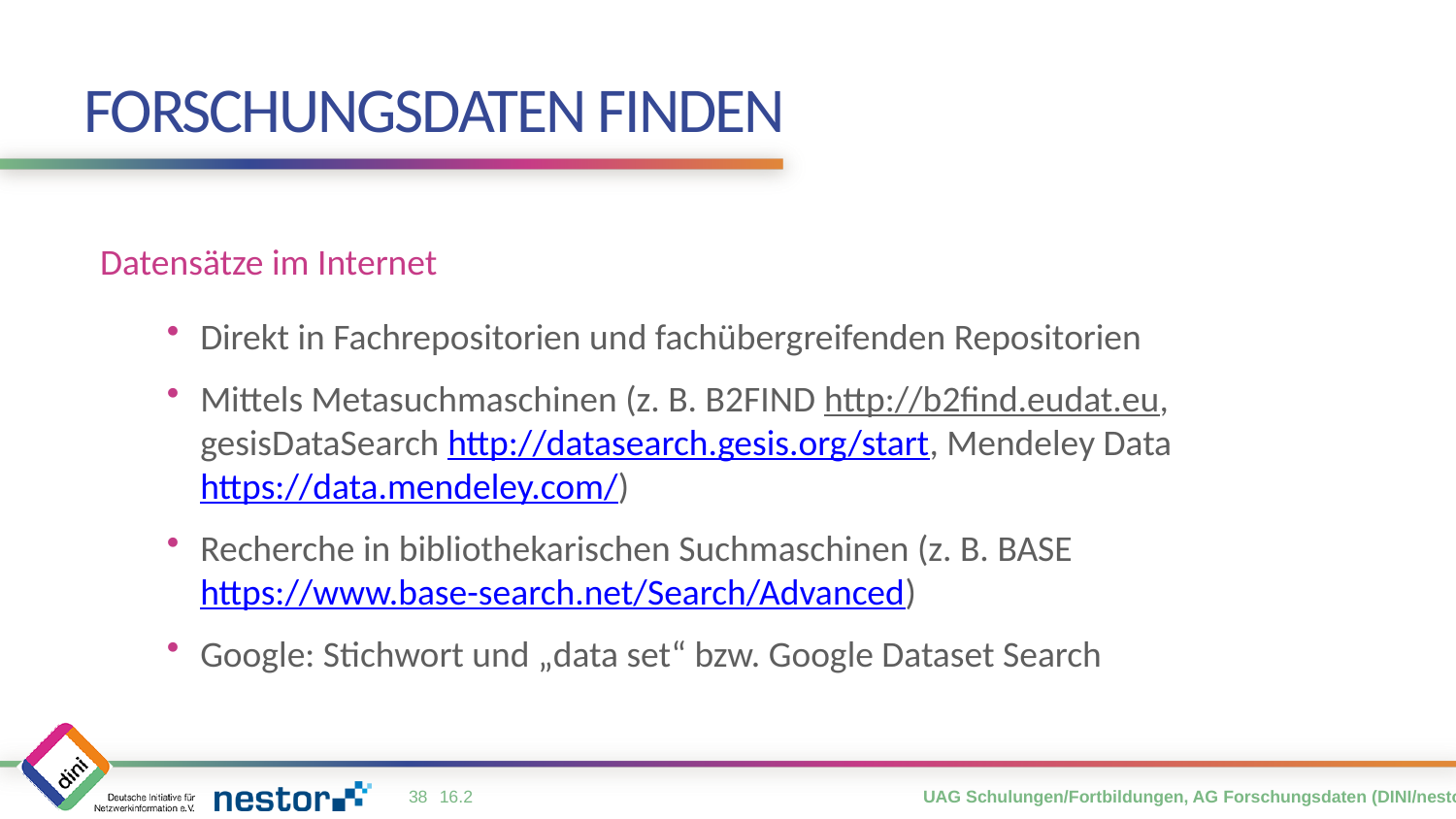

# Forschungsdaten Finden
Datensätze im Internet
Direkt in Fachrepositorien und fachübergreifenden Repositorien
Mittels Metasuchmaschinen (z. B. B2FIND http://b2find.eudat.eu, gesisDataSearch http://datasearch.gesis.org/start, Mendeley Data https://data.mendeley.com/)
Recherche in bibliothekarischen Suchmaschinen (z. B. BASE https://www.base-search.net/Search/Advanced)
Google: Stichwort und „data set“ bzw. Google Dataset Search
38
16.2